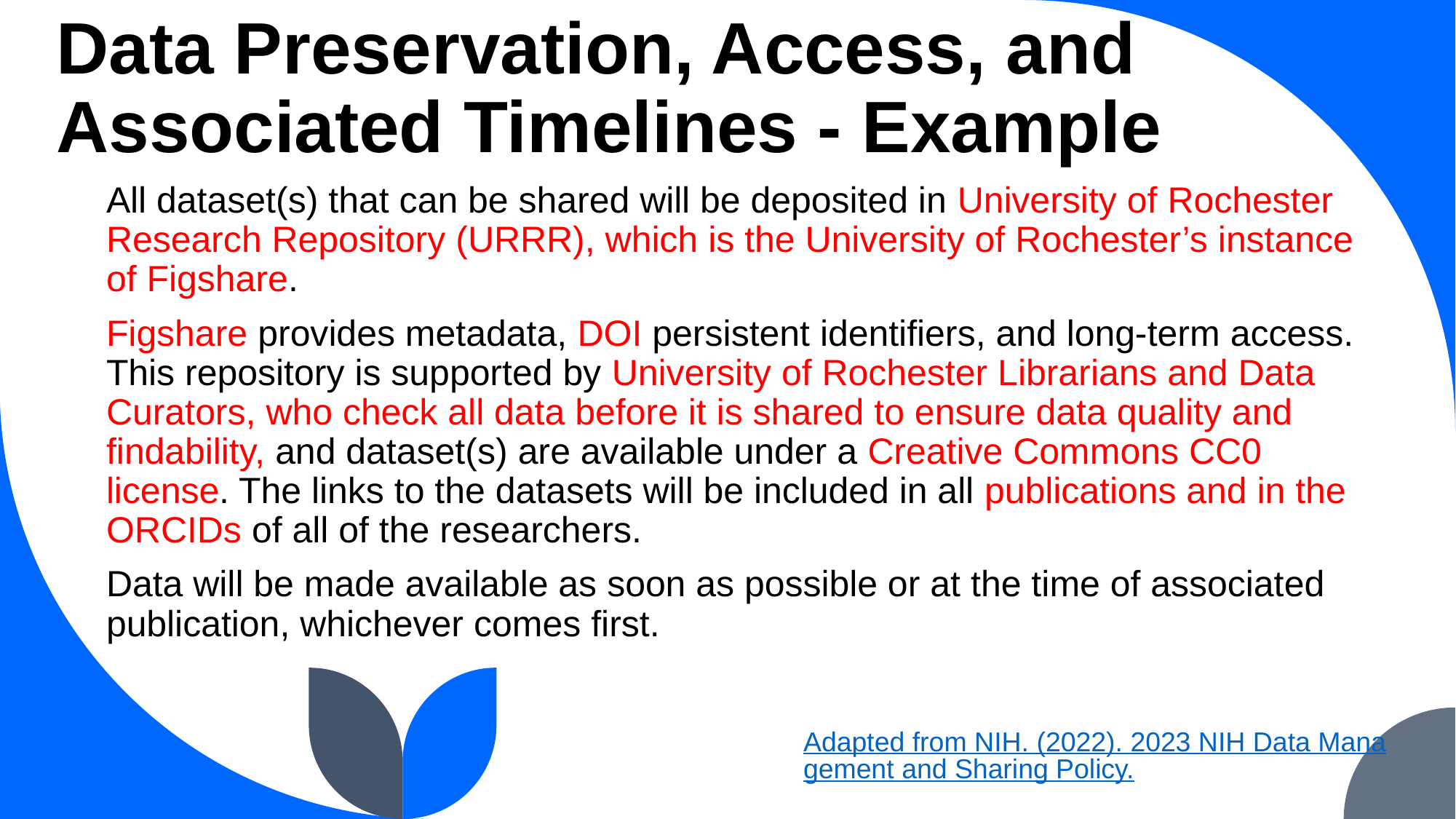

# Data Preservation, Access, and Associated Timelines - Example
All dataset(s) that can be shared will be deposited in University of Rochester Research Repository (URRR), which is the University of Rochester’s instance of Figshare.
Figshare provides metadata, DOI persistent identifiers, and long-term access. This repository is supported by University of Rochester Librarians and Data Curators, who check all data before it is shared to ensure data quality and findability, and dataset(s) are available under a Creative Commons CC0 license. The links to the datasets will be included in all publications and in the ORCIDs of all of the researchers.
Data will be made available as soon as possible or at the time of associated publication, whichever comes first.
Adapted from NIH. (2022). 2023 NIH Data Management and Sharing Policy.